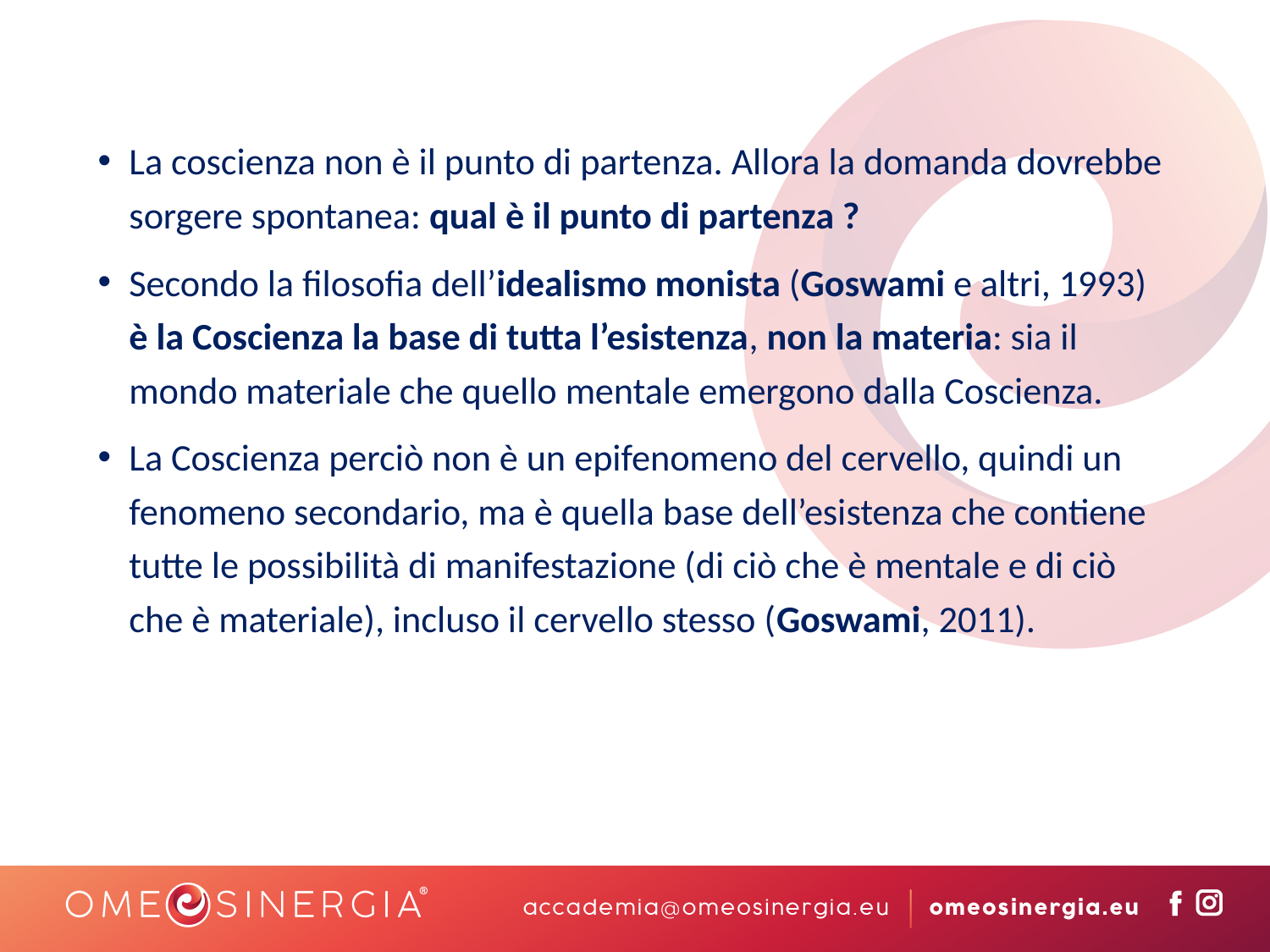

La coscienza non è il punto di partenza. Allora la domanda dovrebbe sorgere spontanea: qual è il punto di partenza ?
Secondo la filosofia dell’idealismo monista (Goswami e altri, 1993) è la Coscienza la base di tutta l’esistenza, non la materia: sia il mondo materiale che quello mentale emergono dalla Coscienza.
La Coscienza perciò non è un epifenomeno del cervello, quindi un fenomeno secondario, ma è quella base dell’esistenza che contiene tutte le possibilità di manifestazione (di ciò che è mentale e di ciò che è materiale), incluso il cervello stesso (Goswami, 2011).